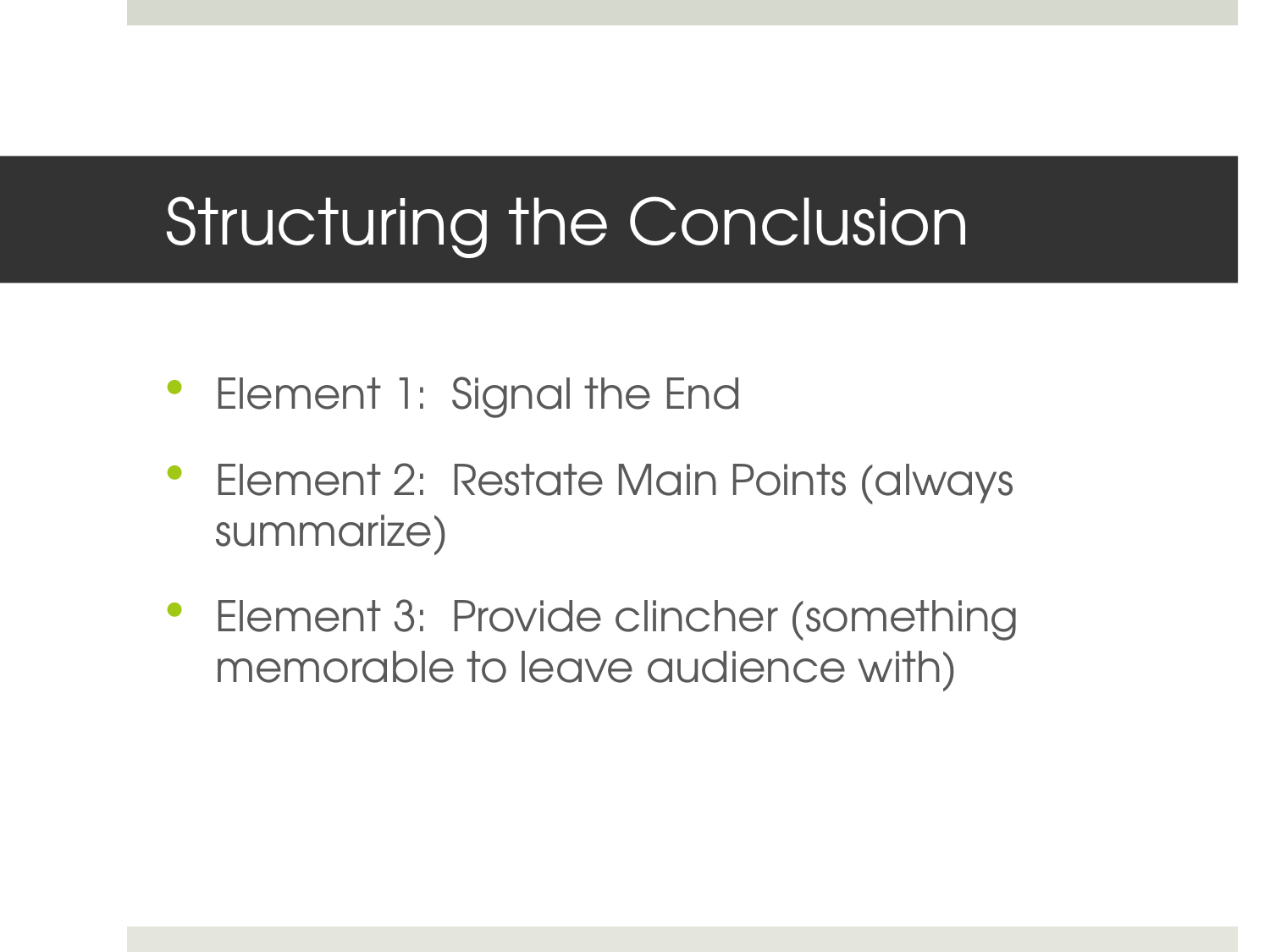

# Structuring the Conclusion
Element 1:  Signal the End
Element 2:  Restate Main Points (always summarize)
Element 3:  Provide clincher (something memorable to leave audience with)